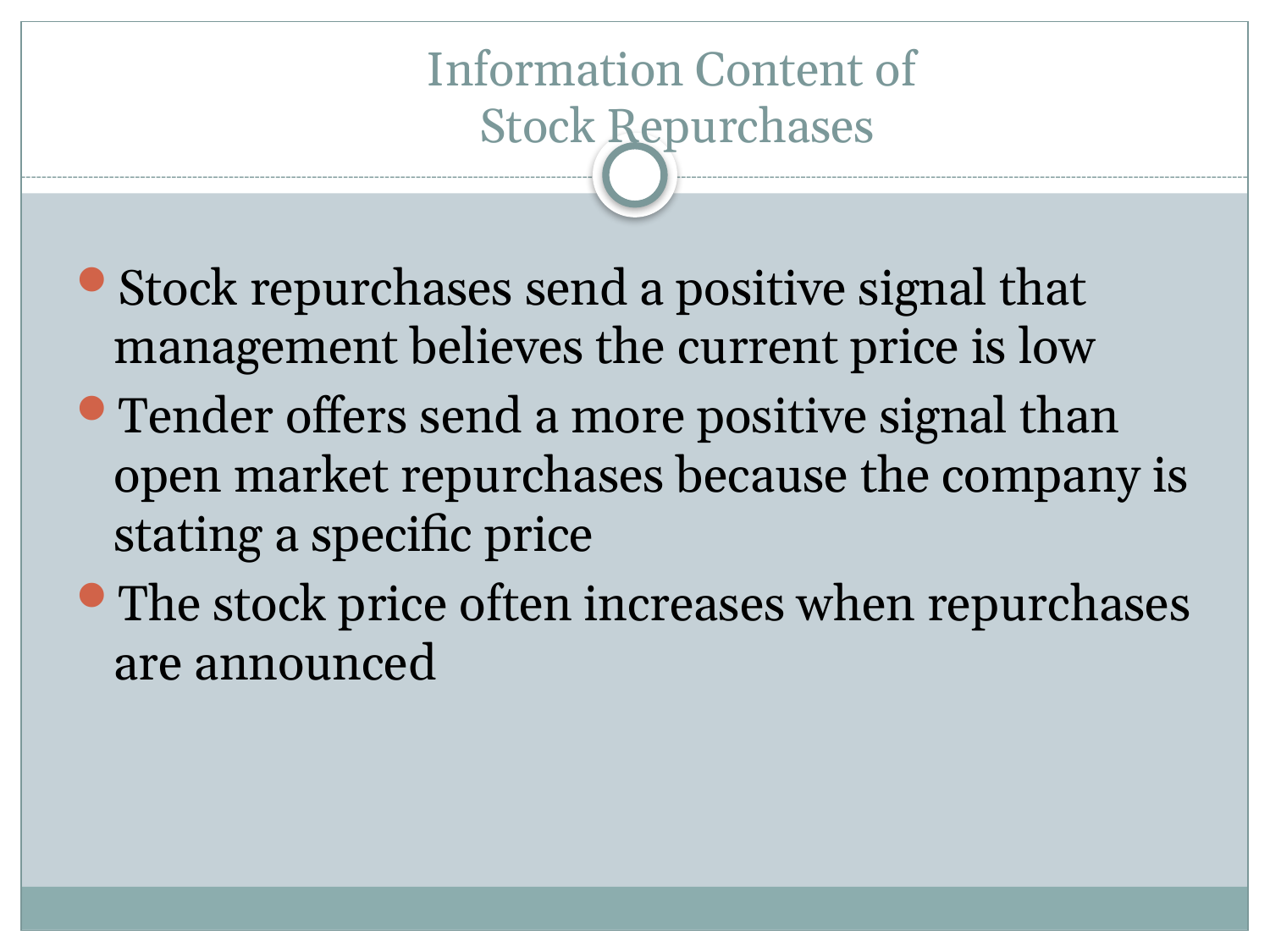

# Information Content of Stock Repurchases
Stock repurchases send a positive signal that management believes the current price is low
Tender offers send a more positive signal than open market repurchases because the company is stating a specific price
The stock price often increases when repurchases are announced